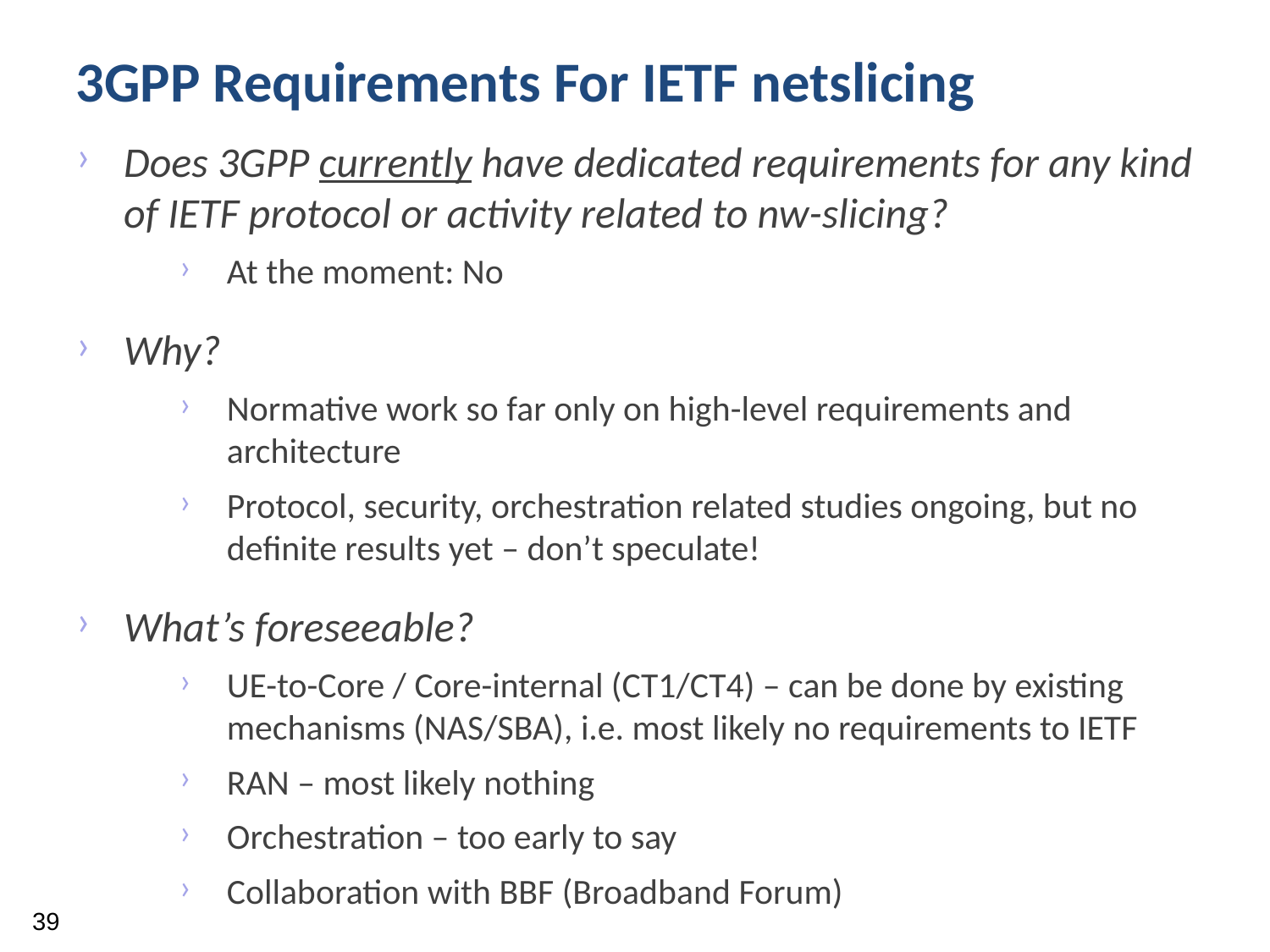

3GPP Requirements For IETF netslicing
Does 3GPP currently have dedicated requirements for any kind of IETF protocol or activity related to nw-slicing?
At the moment: No
Why?
Normative work so far only on high-level requirements and architecture
Protocol, security, orchestration related studies ongoing, but no definite results yet – don’t speculate!
What’s foreseeable?
UE-to-Core / Core-internal (CT1/CT4) – can be done by existing mechanisms (NAS/SBA), i.e. most likely no requirements to IETF
RAN – most likely nothing
Orchestration – too early to say
Collaboration with BBF (Broadband Forum)